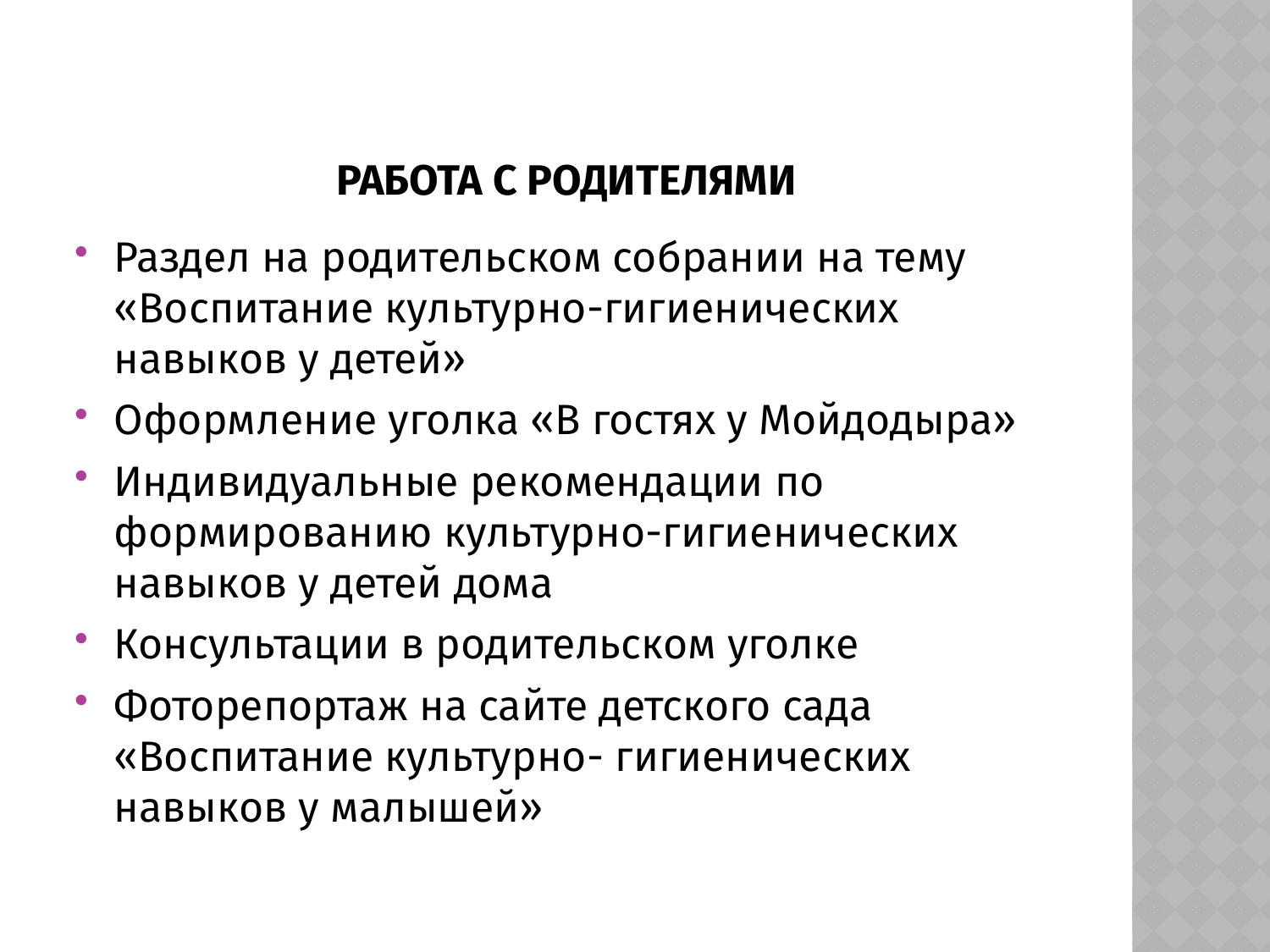

# Работа с родителями
Раздел на родительском собрании на тему «Воспитание культурно-гигиенических навыков у детей»
Оформление уголка «В гостях у Мойдодыра»
Индивидуальные рекомендации по формированию культурно-гигиенических навыков у детей дома
Консультации в родительском уголке
Фоторепортаж на сайте детского сада «Воспитание культурно- гигиенических навыков у малышей»